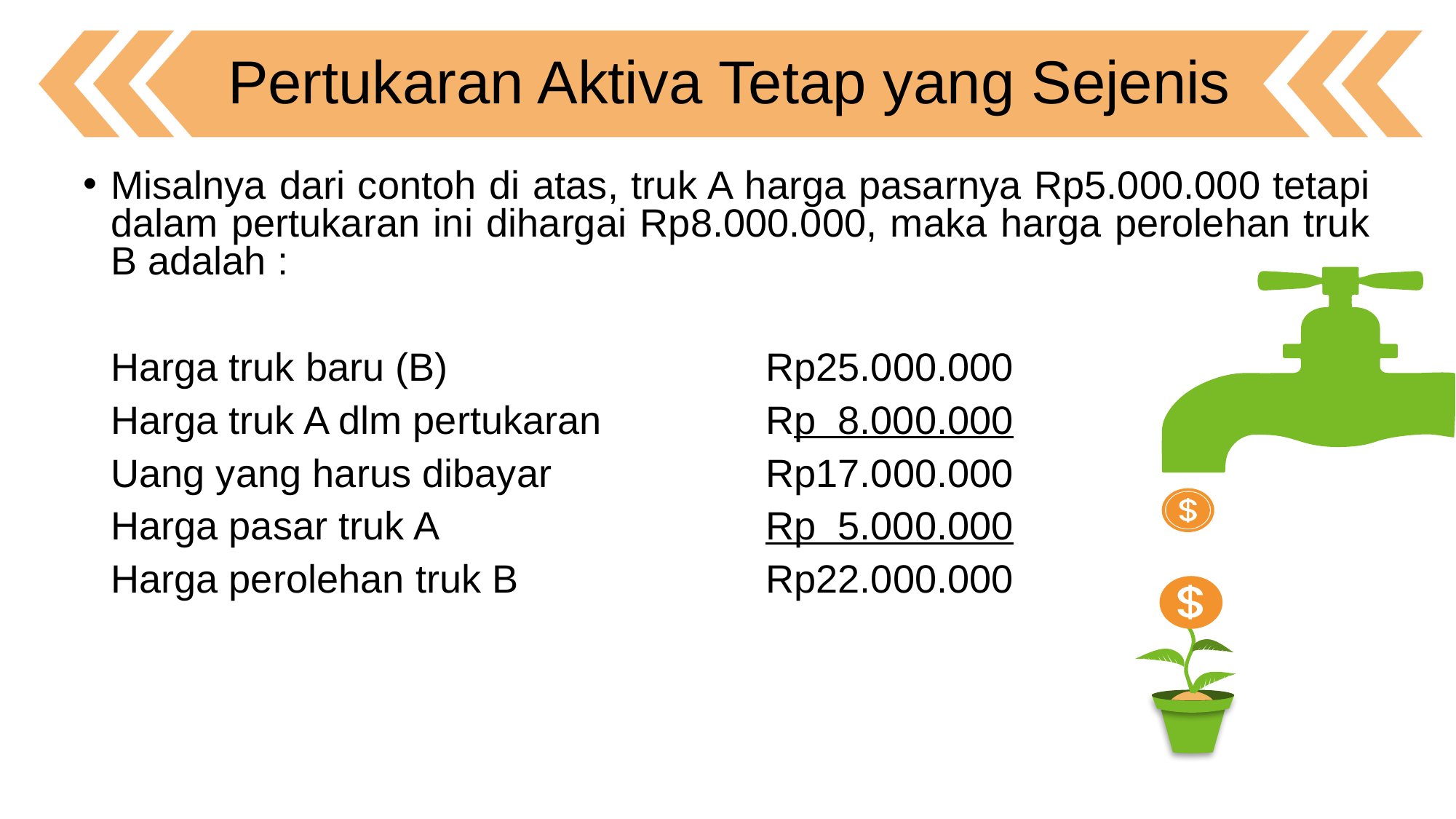

Pertukaran Aktiva Tetap yang Sejenis
Misalnya dari contoh di atas, truk A harga pasarnya Rp5.000.000 tetapi dalam pertukaran ini dihargai Rp8.000.000, maka harga perolehan truk B adalah :

	Harga truk baru (B)			Rp25.000.000
	Harga truk A dlm pertukaran		Rp  8.000.000
	Uang yang harus dibayar		Rp17.000.000
	Harga pasar truk A			Rp  5.000.000
	Harga perolehan truk B			Rp22.000.000